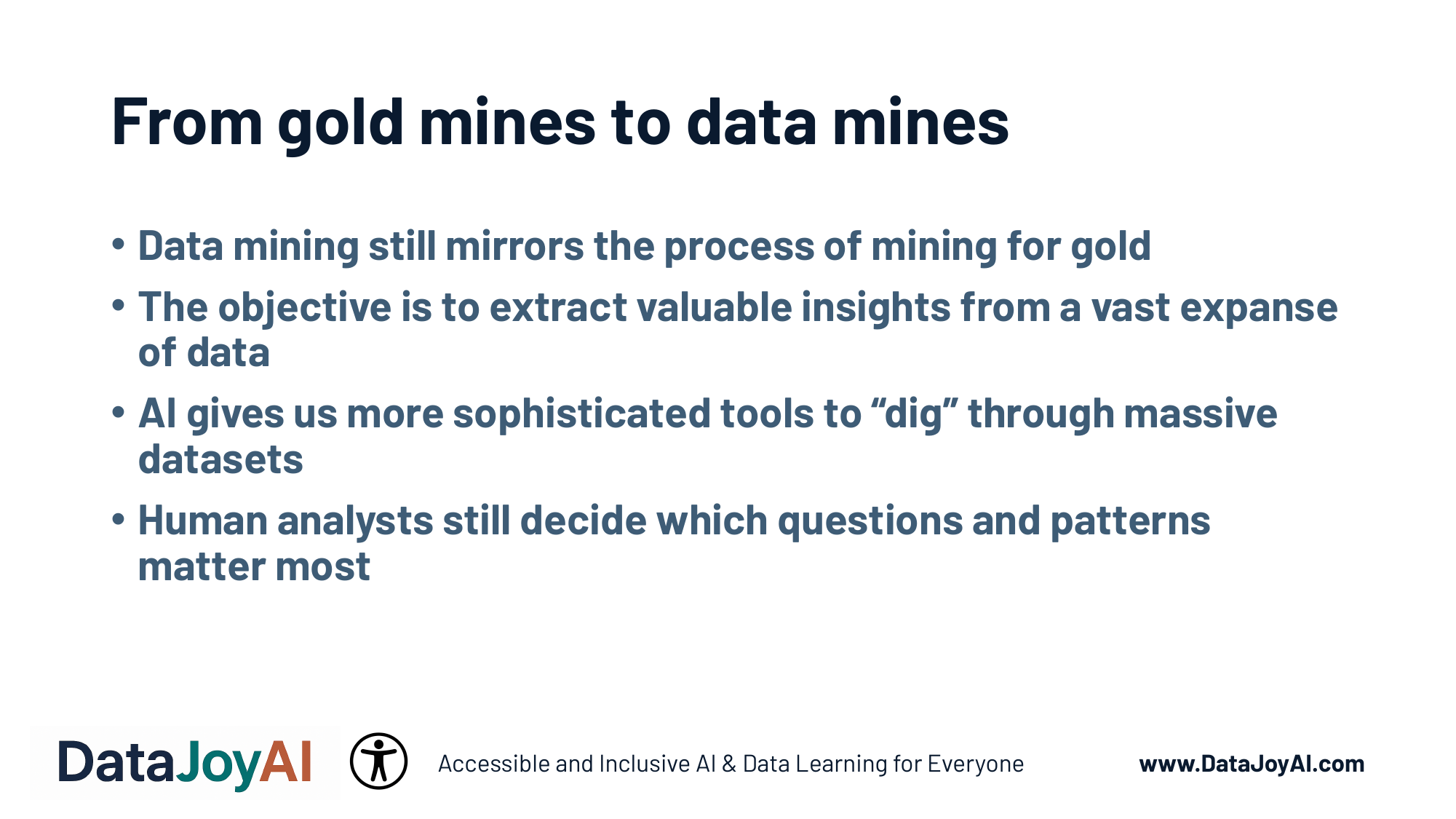

# From gold mines to data mines
Data mining still mirrors the process of mining for gold
The objective is to extract valuable insights from a vast expanse of data
AI gives us more sophisticated tools to “dig” through massive datasets
Human analysts still decide which questions and patterns matter most